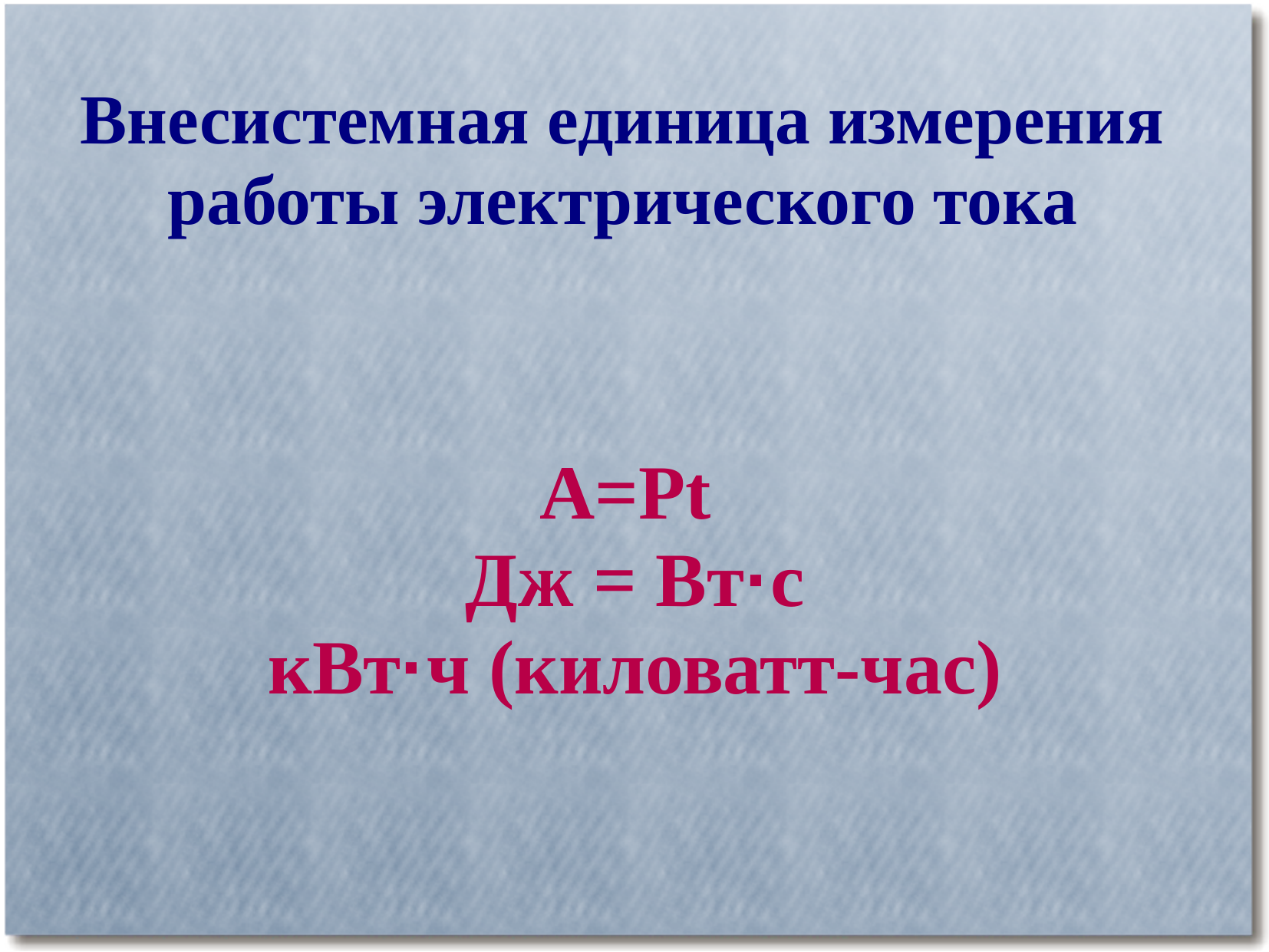

# Внесистемная единица измерения работы электрического тока
A=Pt
Дж = Вт·с
кВт·ч (киловатт-час)